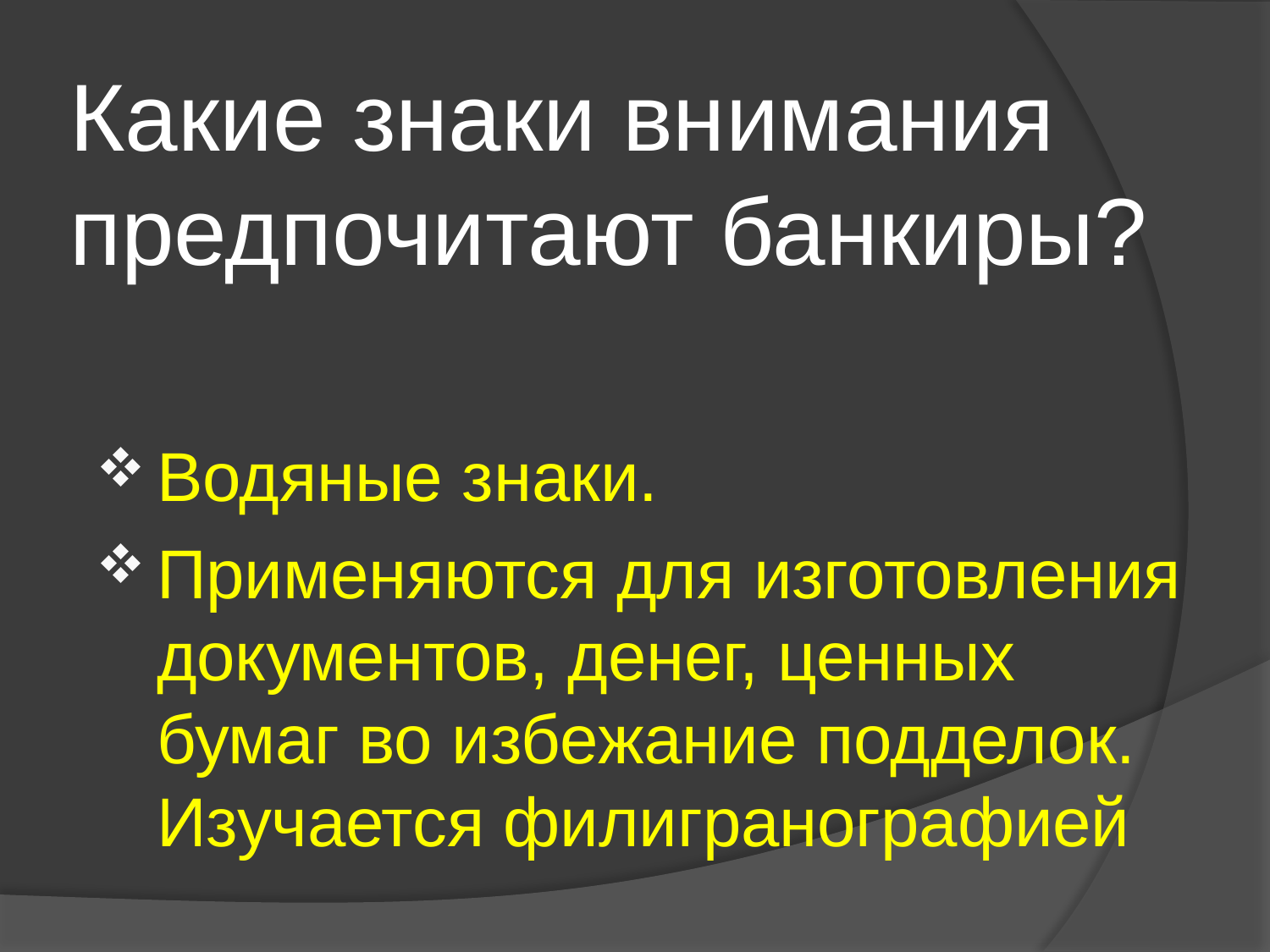

# Какие знаки внимания предпочитают банкиры?
Водяные знаки.
Применяются для изготовления документов, денег, ценных бумаг во избежание подделок. Изучается филигранографией